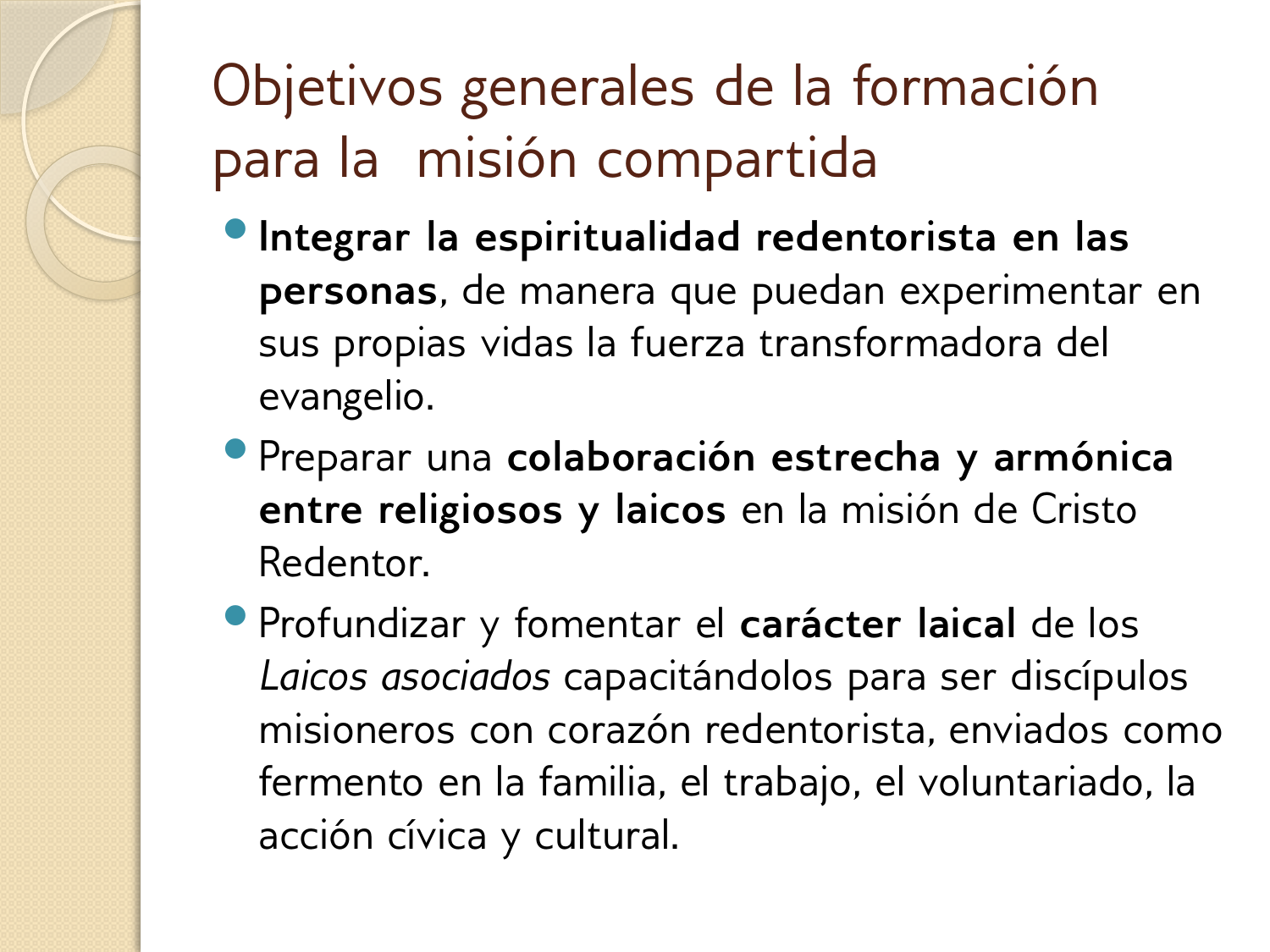

# Objetivos generales de la formación para la  misión compartida
Integrar la espiritualidad redentorista en las personas, de manera que puedan experimentar en sus propias vidas la fuerza transformadora del evangelio.
Preparar una colaboración estrecha y armónica entre religiosos y laicos en la misión de Cristo Redentor.
Profundizar y fomentar el carácter laical de los Laicos asociados capacitándolos para ser discípulos misioneros con corazón redentorista, enviados como fermento en la familia, el trabajo, el voluntariado, la acción cívica y cultural.